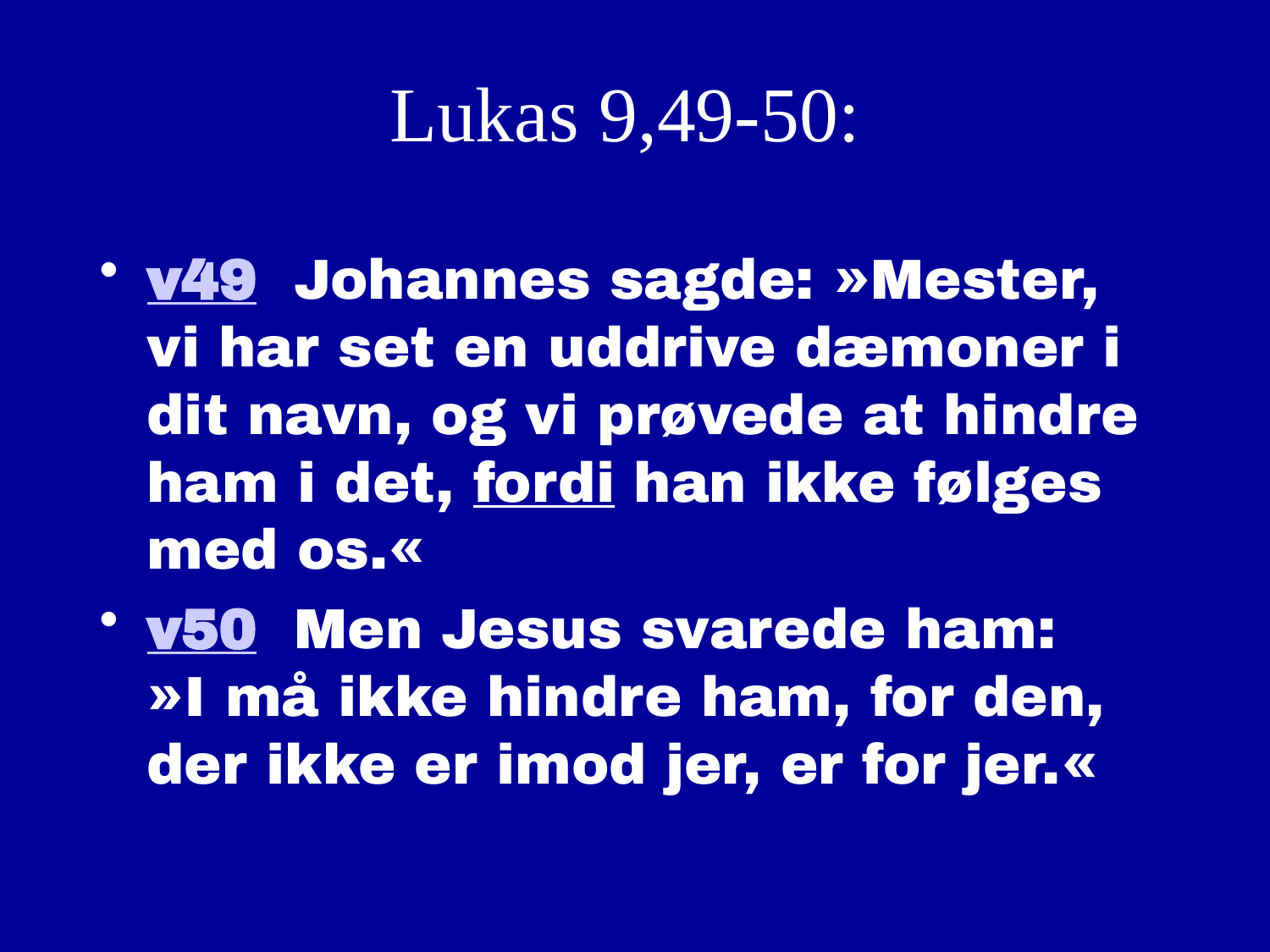

Lukas 9,49-50:
Birger Nygård:
Bibelen
Tidebønnen
Retræten
Åndelig læsning
Barmhjertigheds-gerninger
Fællesskab

Kelly:
Forsoning
Daglig stille bøn
Messen
Bibelen
Faste
Lectio Divina
Rosenkrans
v49  Johannes sagde: »Mester, vi har set en uddrive dæmoner i dit navn, og vi prøvede at hindre ham i det, fordi han ikke følges med os.«
v50  Men Jesus svarede ham:
»I må ikke hindre ham, for den, der ikke er imod jer, er for jer.«
Stille bøn
Tidebøn
Meditativ bibel- læsning i grupper
Medvandrergrupper
Trosfortælling
Gudstjeneste